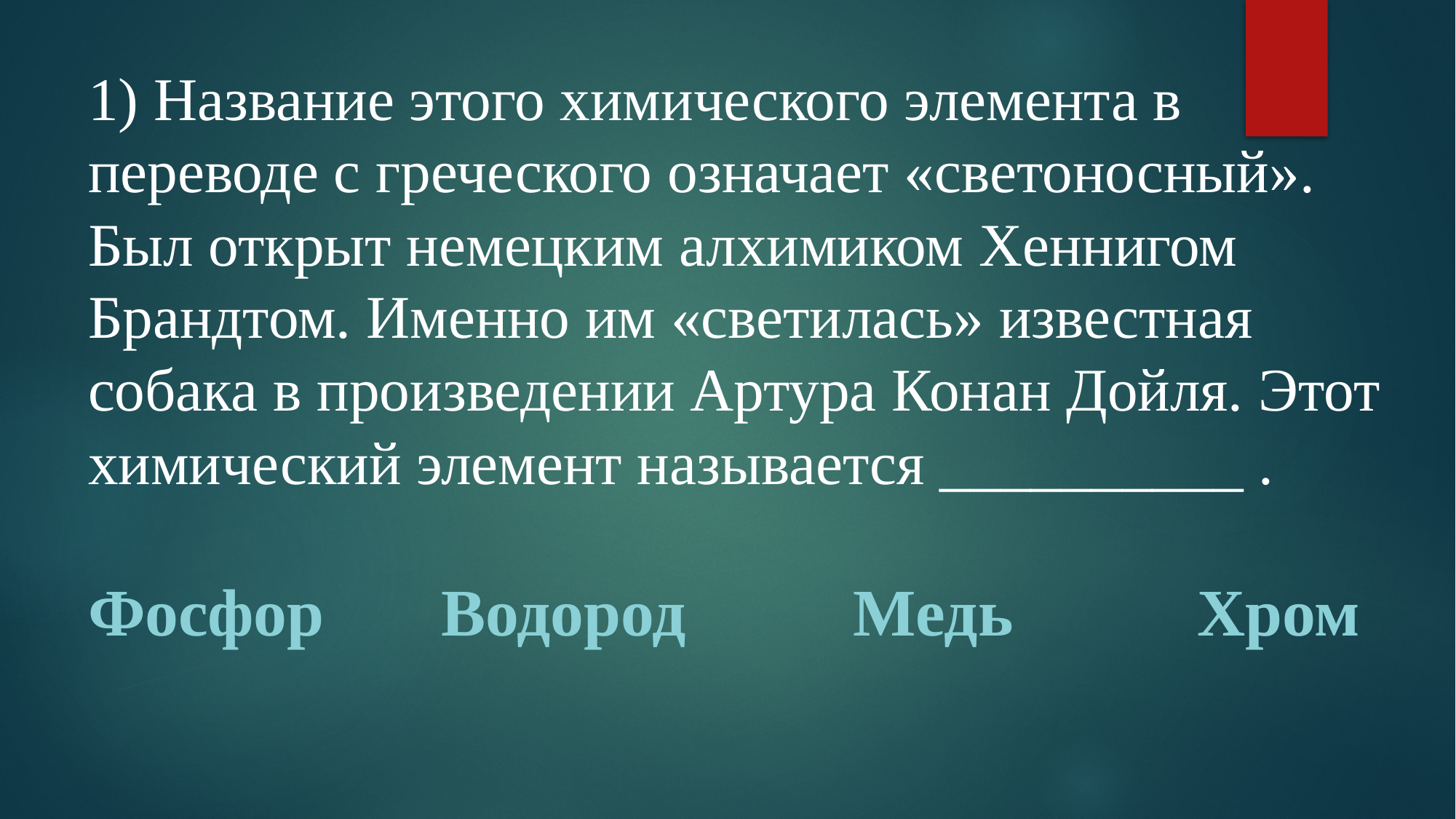

# 1) Название этого химического элемента в переводе с греческого означает «светоносный». Был открыт немецким алхимиком Хеннигом Брандтом. Именно им «светилась» известная собака в произведении Артура Конан Дойля. Этот химический элемент называется __________ . Фосфор       Водород          Медь           Хром